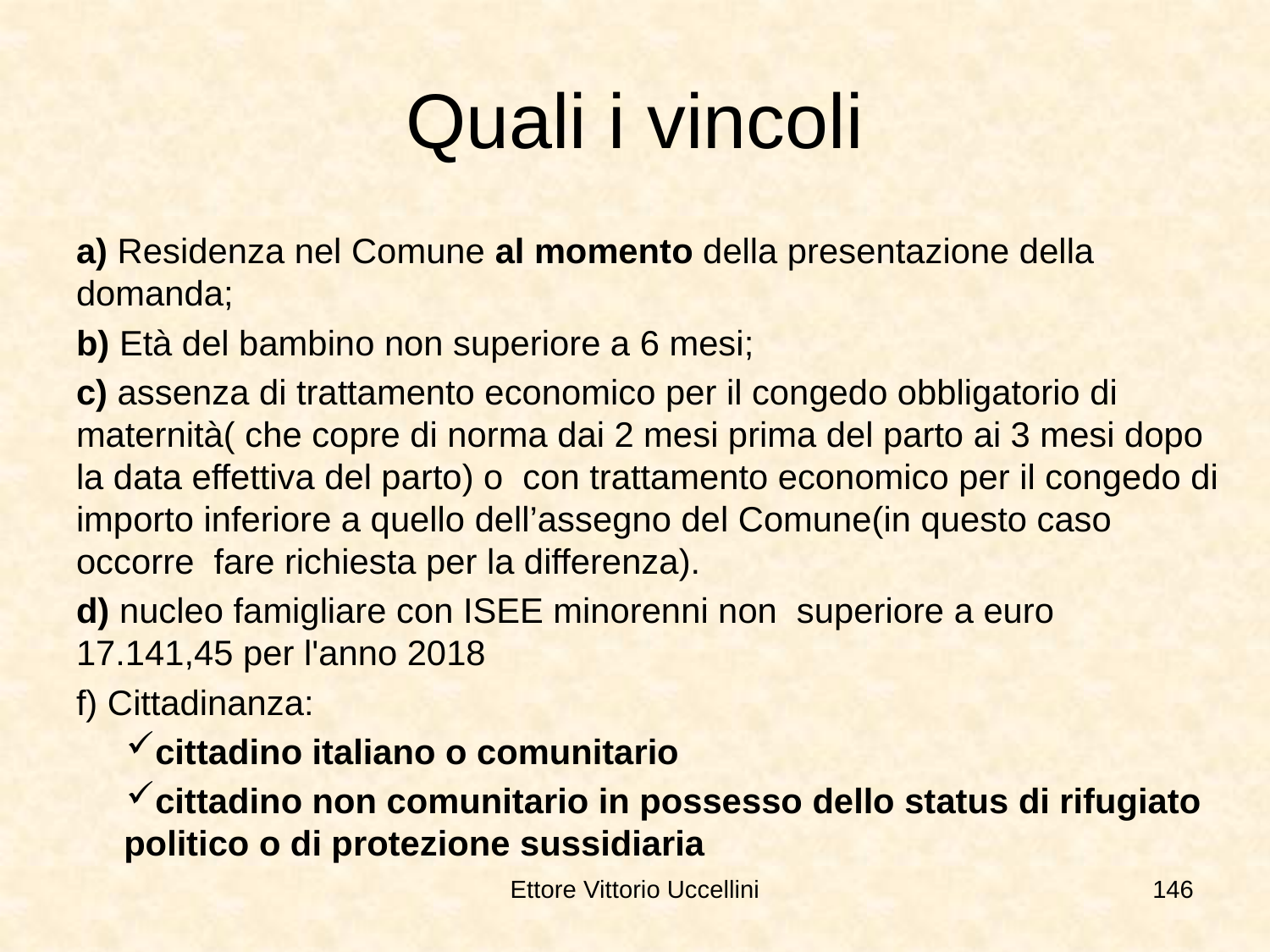

# Quali i vincoli
a) Residenza nel Comune al momento della presentazione della domanda;
b) Età del bambino non superiore a 6 mesi;
c) assenza di trattamento economico per il congedo obbligatorio di maternità( che copre di norma dai 2 mesi prima del parto ai 3 mesi dopo la data effettiva del parto) o  con trattamento economico per il congedo di importo inferiore a quello dell’assegno del Comune(in questo caso occorre  fare richiesta per la differenza).
d) nucleo famigliare con ISEE minorenni non  superiore a euro  17.141,45 per l'anno 2018
f) Cittadinanza:
cittadino italiano o comunitario
cittadino non comunitario in possesso dello status di rifugiato politico o di protezione sussidiaria

Ettore Vittorio Uccellini
146